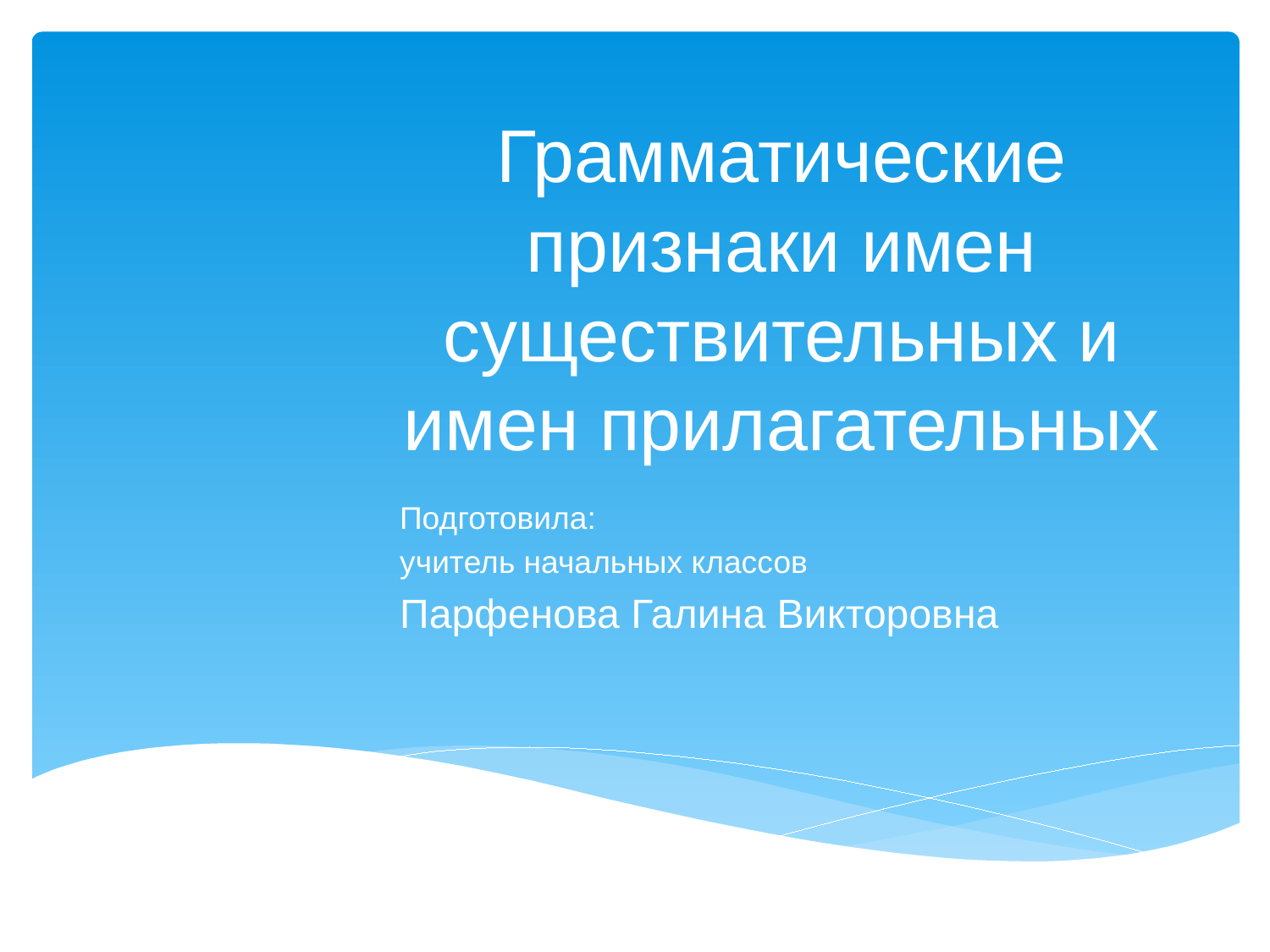

# Грамматические признаки имен существительных и имен прилагательных
Подготовила:
учитель начальных классов
Парфенова Галина Викторовна